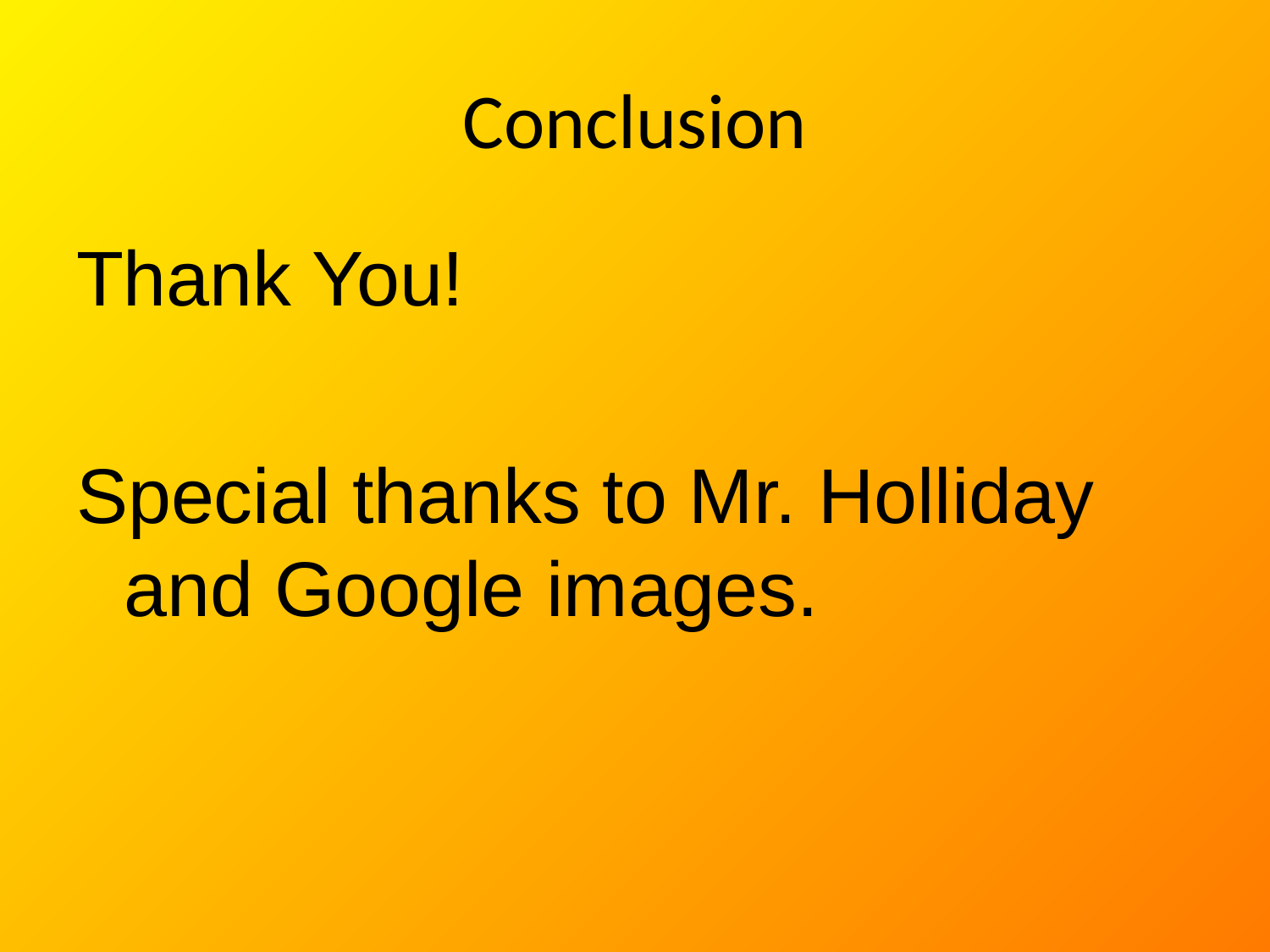

# Conclusion
Thank You!

Special thanks to Mr. Holliday and Google images.